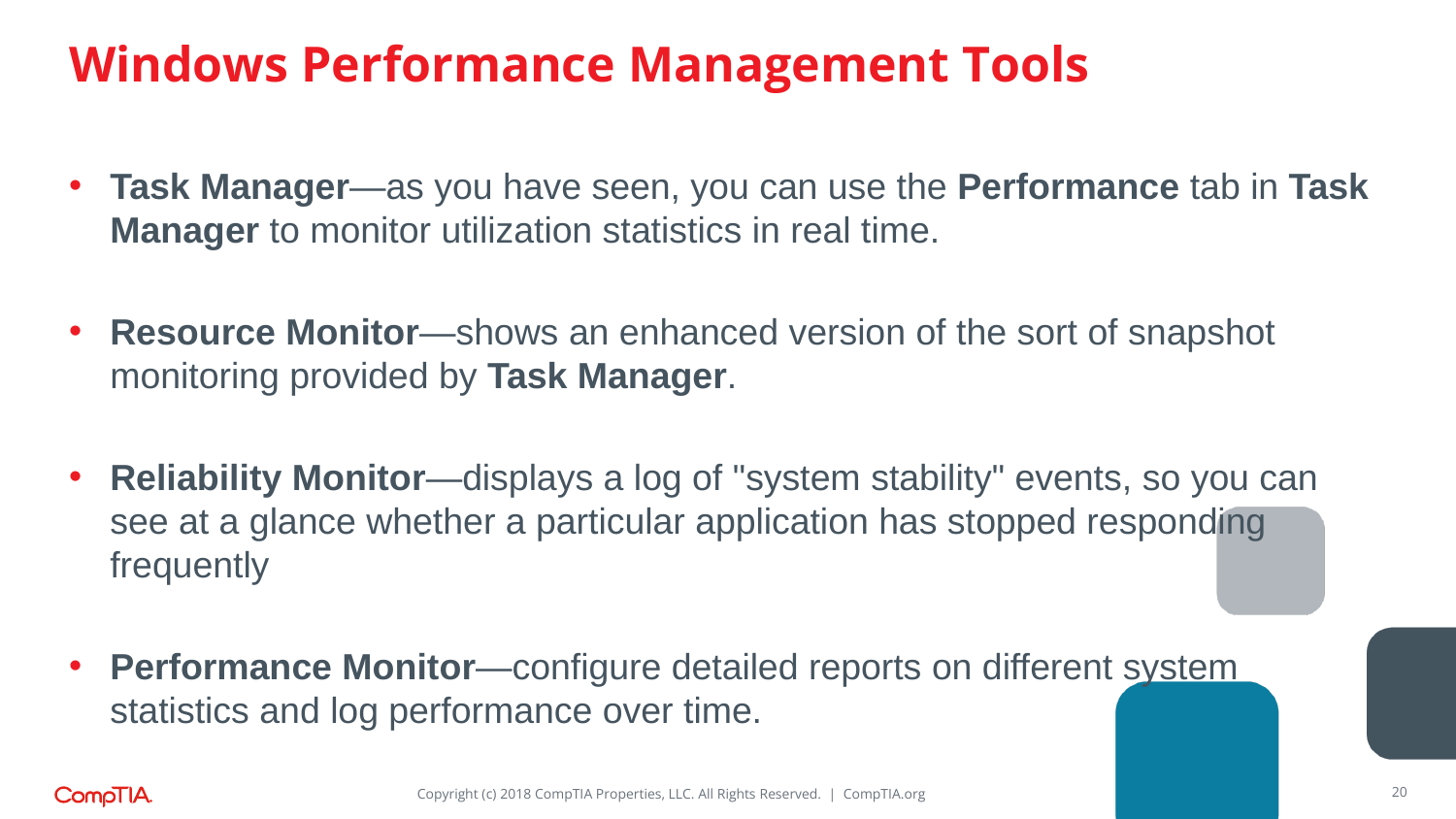

# Windows Performance Management Tools
Task Manager—as you have seen, you can use the Performance tab in Task Manager to monitor utilization statistics in real time.

Resource Monitor—shows an enhanced version of the sort of snapshot monitoring provided by Task Manager.

Reliability Monitor—displays a log of "system stability" events, so you can see at a glance whether a particular application has stopped responding frequently

Performance Monitor—configure detailed reports on different system statistics and log performance over time.
20